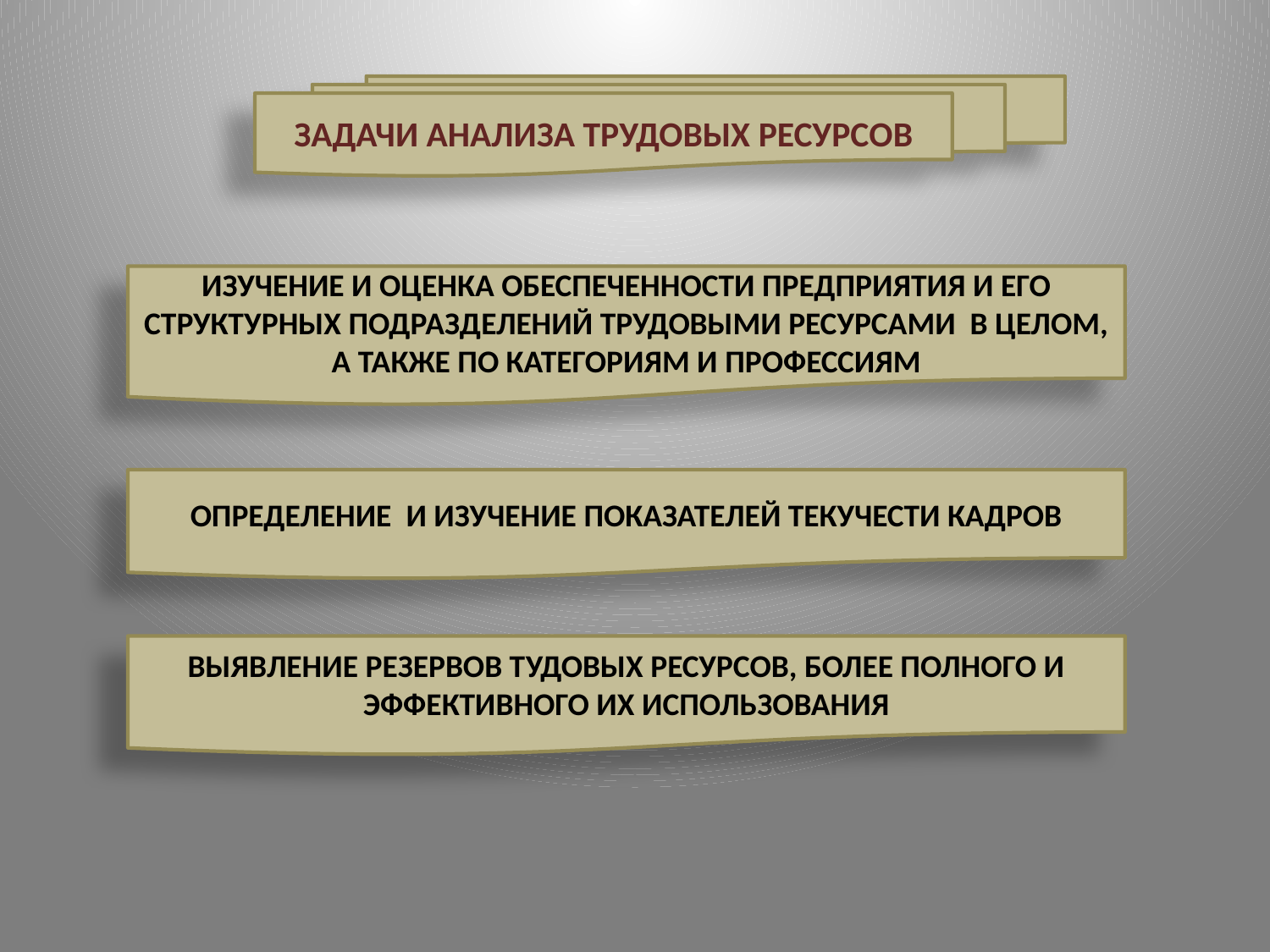

ЗАДАЧИ АНАЛИЗА ТРУДОВЫХ РЕСУРСОВ
ИЗУЧЕНИЕ И ОЦЕНКА ОБЕСПЕЧЕННОСТИ ПРЕДПРИЯТИЯ И ЕГО СТРУКТУРНЫХ ПОДРАЗДЕЛЕНИЙ ТРУДОВЫМИ РЕСУРСАМИ  В ЦЕЛОМ, А ТАКЖЕ ПО КАТЕГОРИЯМ И ПРОФЕССИЯМ
ОПРЕДЕЛЕНИЕ  И ИЗУЧЕНИЕ ПОКАЗАТЕЛЕЙ ТЕКУЧЕСТИ КАДРОВ
ВЫЯВЛЕНИЕ РЕЗЕРВОВ ТУДОВЫХ РЕСУРСОВ, БОЛЕЕ ПОЛНОГО И ЭФФЕКТИВНОГО ИХ ИСПОЛЬЗОВАНИЯ